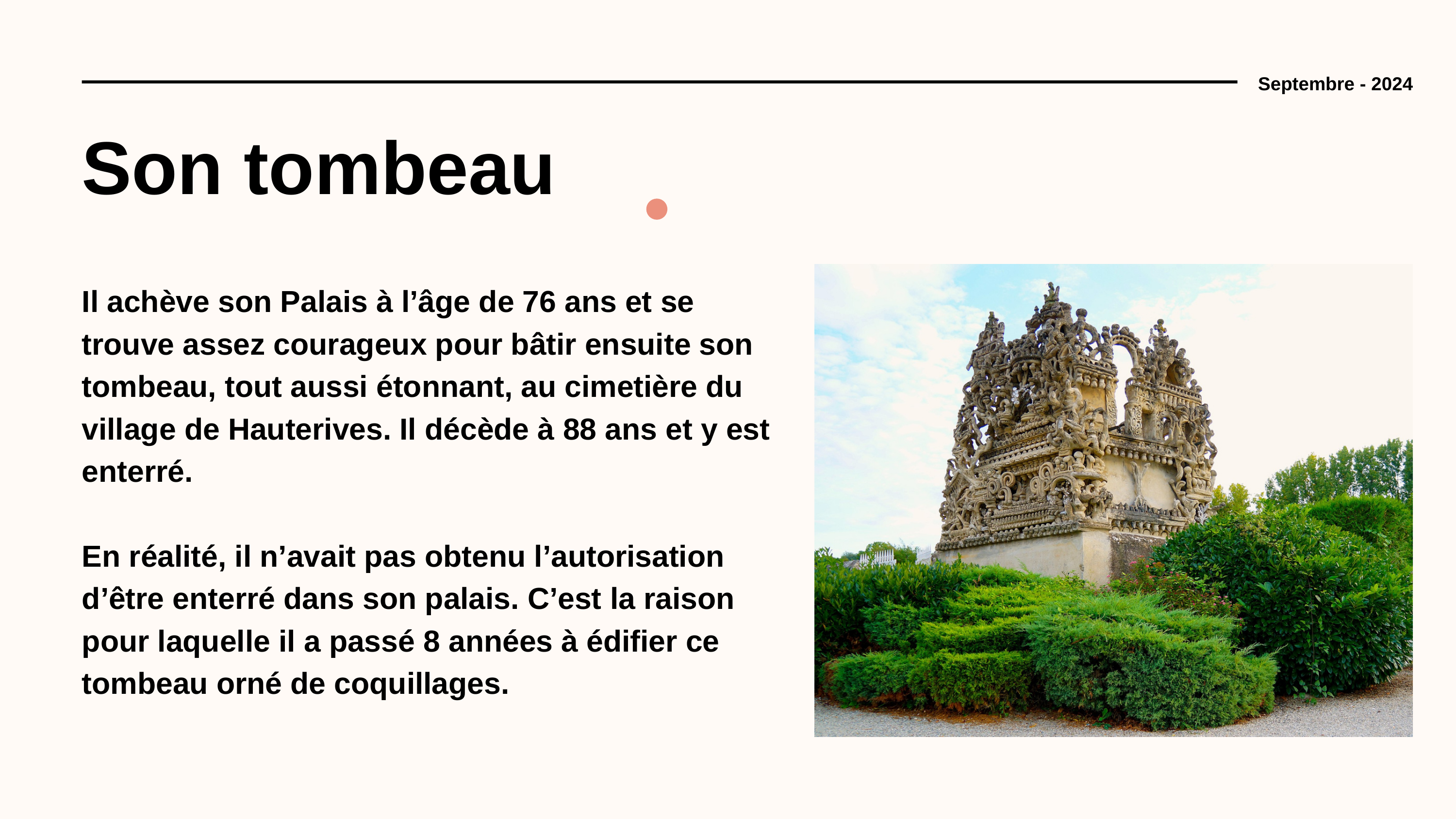

Septembre - 2024

Son tombeau

Il achève son Palais à l’âge de 76 ans et se trouve assez courageux pour bâtir ensuite son tombeau, tout aussi étonnant, au cimetière du village de Hauterives. Il décède à 88 ans et y est enterré.

En réalité, il n’avait pas obtenu l’autorisation d’être enterré dans son palais. C’est la raison pour laquelle il a passé 8 années à édifier ce tombeau orné de coquillages.